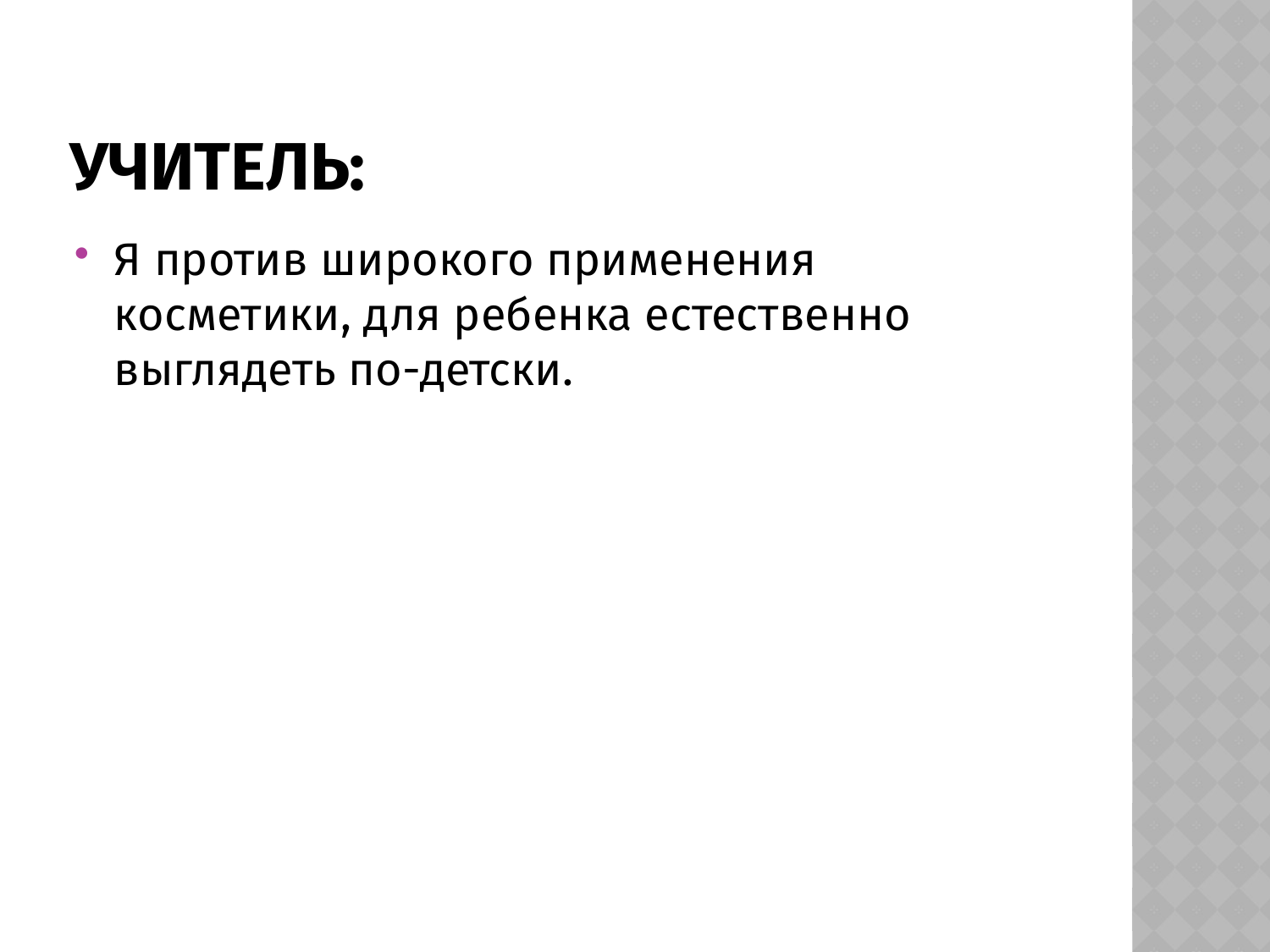

# Учитель:
Я против широкого применения косметики, для ребенка естественно выглядеть по-детски.